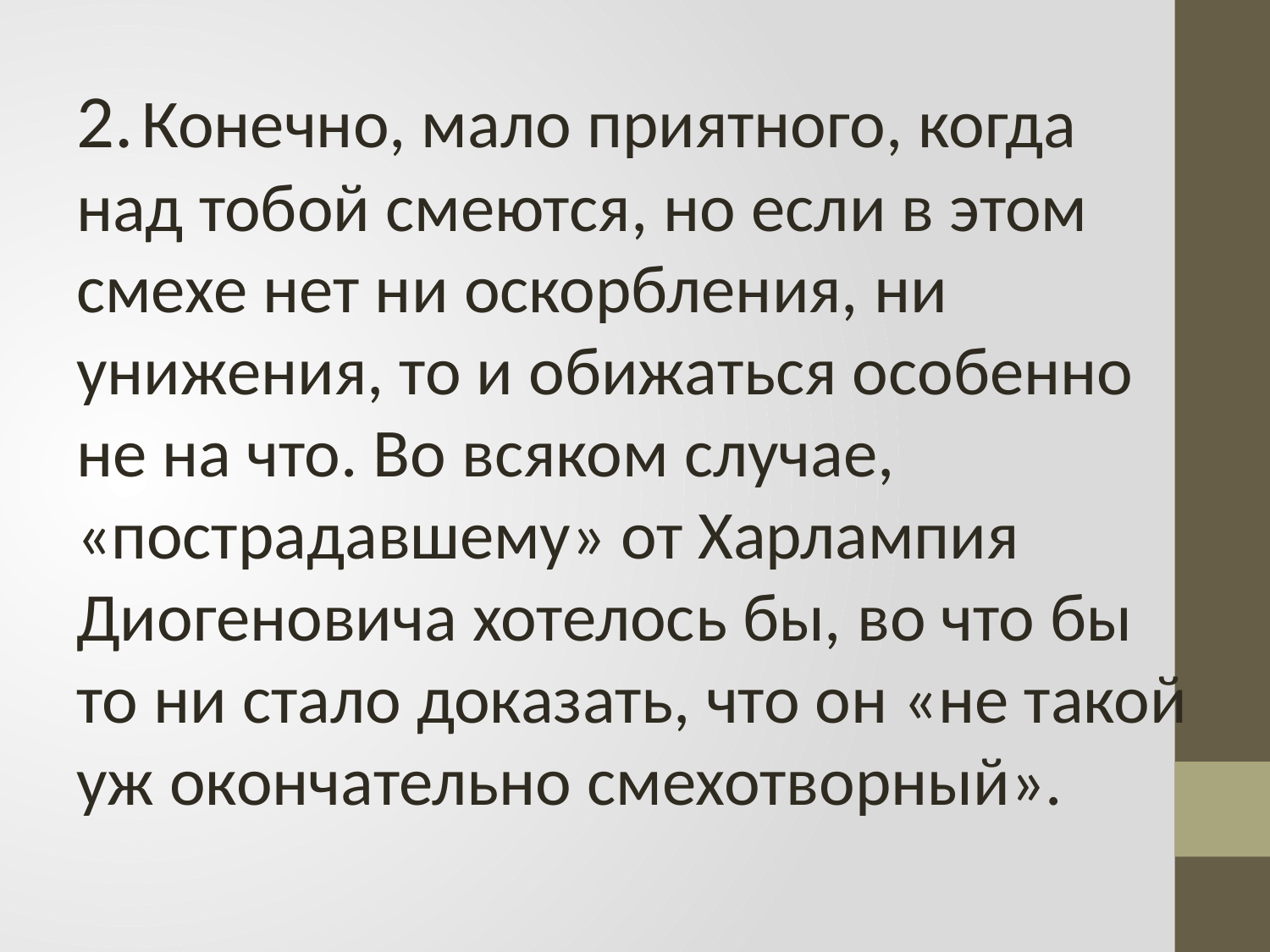

2. Конечно, мало приятного, когда над тобой смеются, но если в этом смехе нет ни оскорбления, ни унижения, то и обижаться особенно не на что. Во всяком случае, «пострадавшему» от Харлампия Диогеновича хотелось бы, во что бы то ни стало доказать, что он «не такой уж окончательно смехотворный».